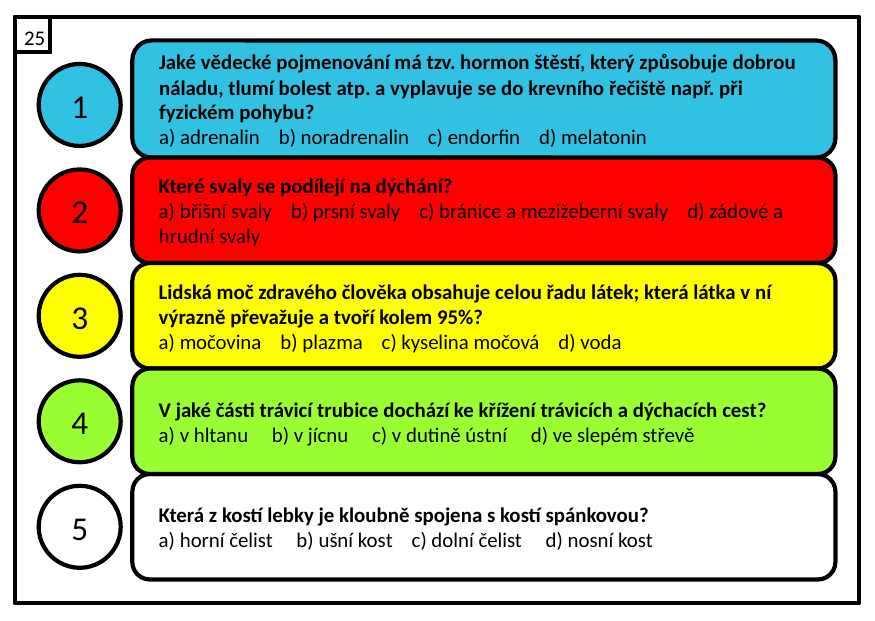

25

Jaké vědecké pojmenování má tzv. hormon štěstí, který způsobuje dobrou náladu, tlumí bolest atp. a vyplavuje se do krevního řečiště např. při fyzickém pohybu?
a) adrenalin    b) noradrenalin    c) endorfin    d) melatonin
1
Které svaly se podílejí na dýchání?
a) břišní svaly    b) prsní svaly    c) bránice a mezižeberní svaly    d) zádové a hrudní svaly
2
Lidská moč zdravého člověka obsahuje celou řadu látek; která látka v ní výrazně převažuje a tvoří kolem 95%?
a) močovina    b) plazma    c) kyselina močová    d) voda
3
V jaké části trávicí trubice dochází ke křížení trávicích a dýchacích cest?
a) v hltanu     b) v jícnu     c) v dutině ústní     d) ve slepém střevě
4
Která z kostí lebky je kloubně spojena s kostí spánkovou?
a) horní čelist     b) ušní kost    c) dolní čelist     d) nosní kost
5